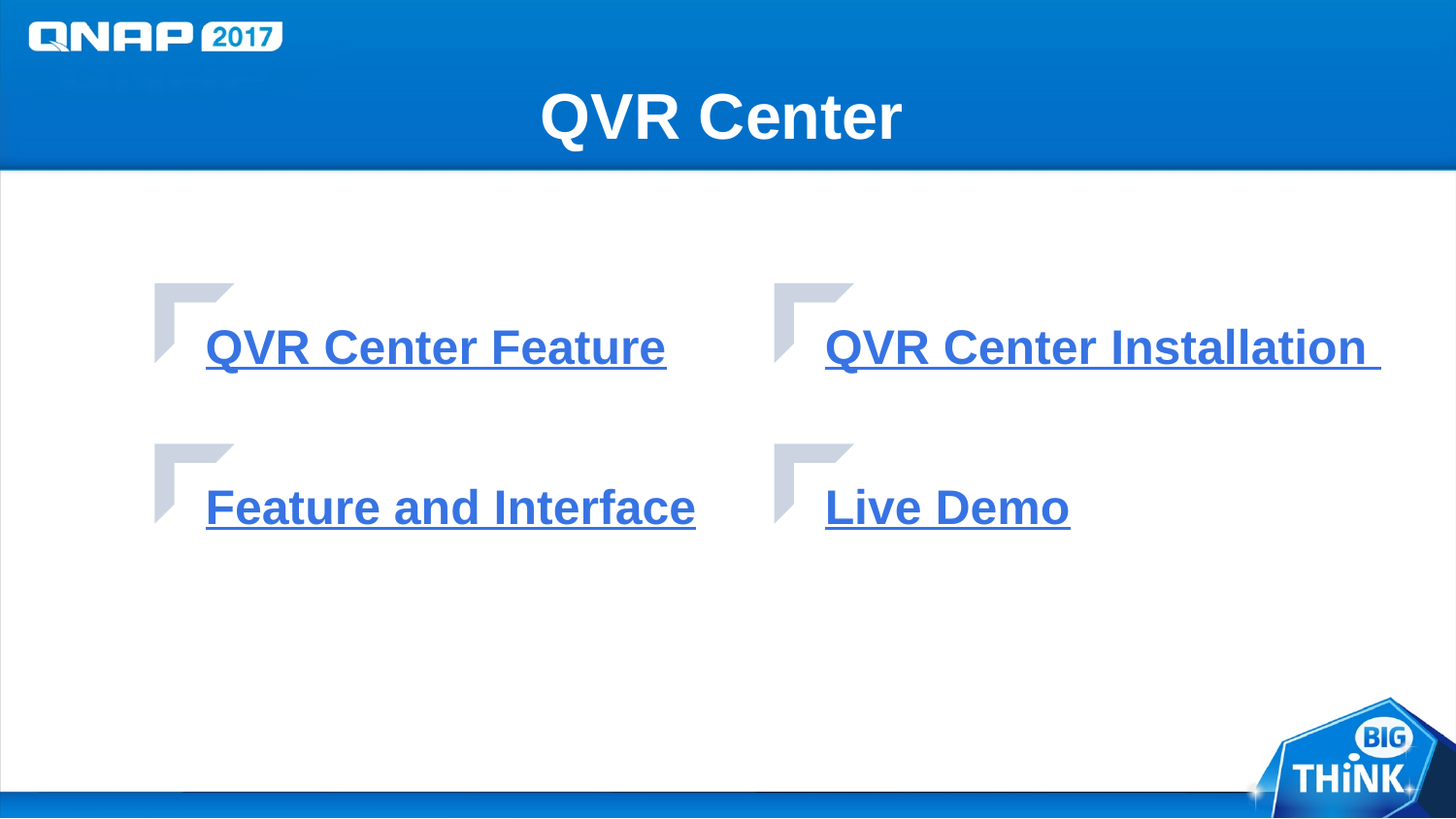

# QVR Center

QVR Center Feature

QVR Center Installation

Feature and Interface

Live Demo